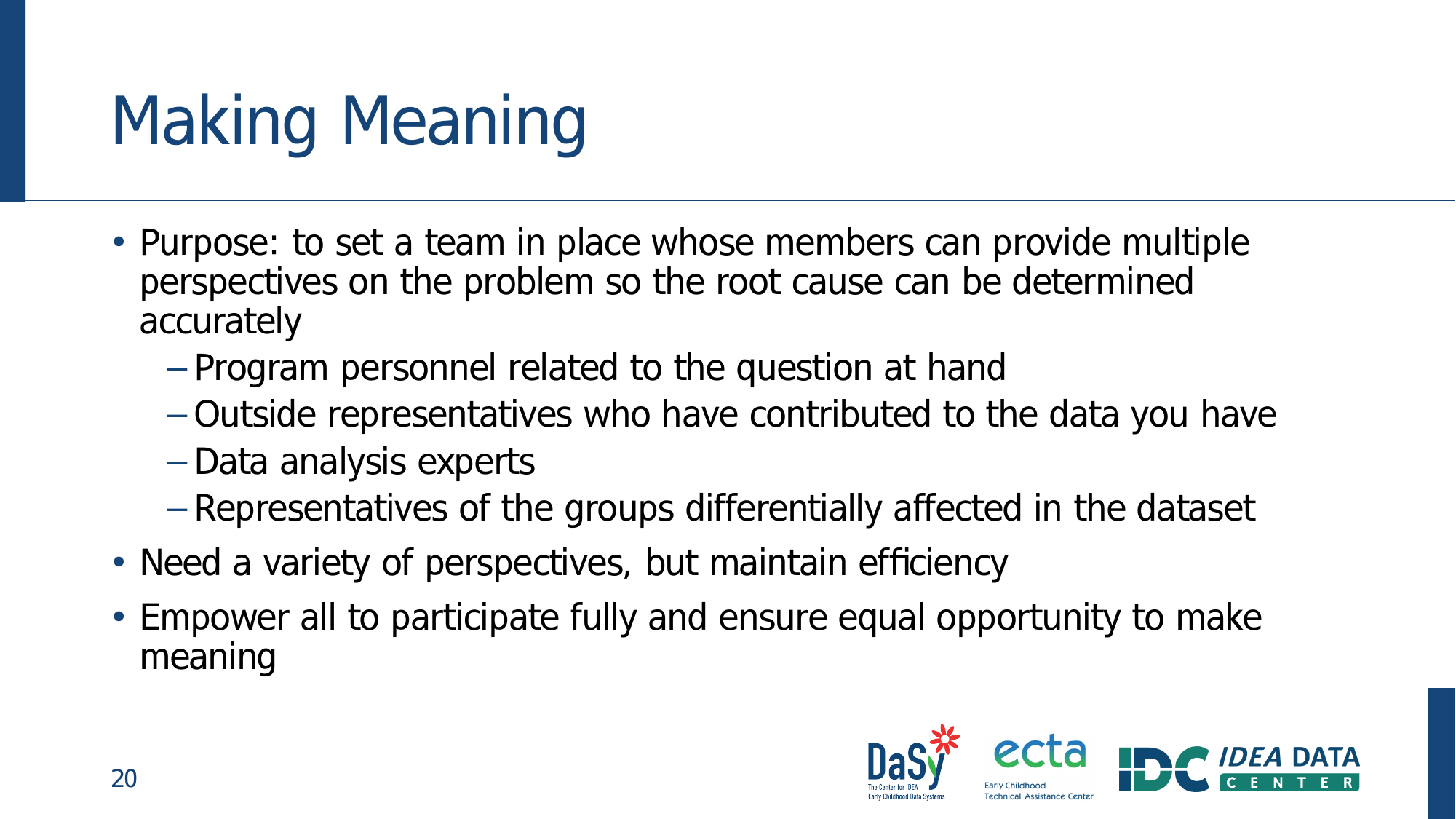

# Making Meaning
Purpose: to set a team in place whose members can provide multiple perspectives on the problem so the root cause can be determined accurately
Program personnel related to the question at hand
Outside representatives who have contributed to the data you have
Data analysis experts
Representatives of the groups differentially affected in the dataset
Need a variety of perspectives, but maintain efficiency
Empower all to participate fully and ensure equal opportunity to make meaning